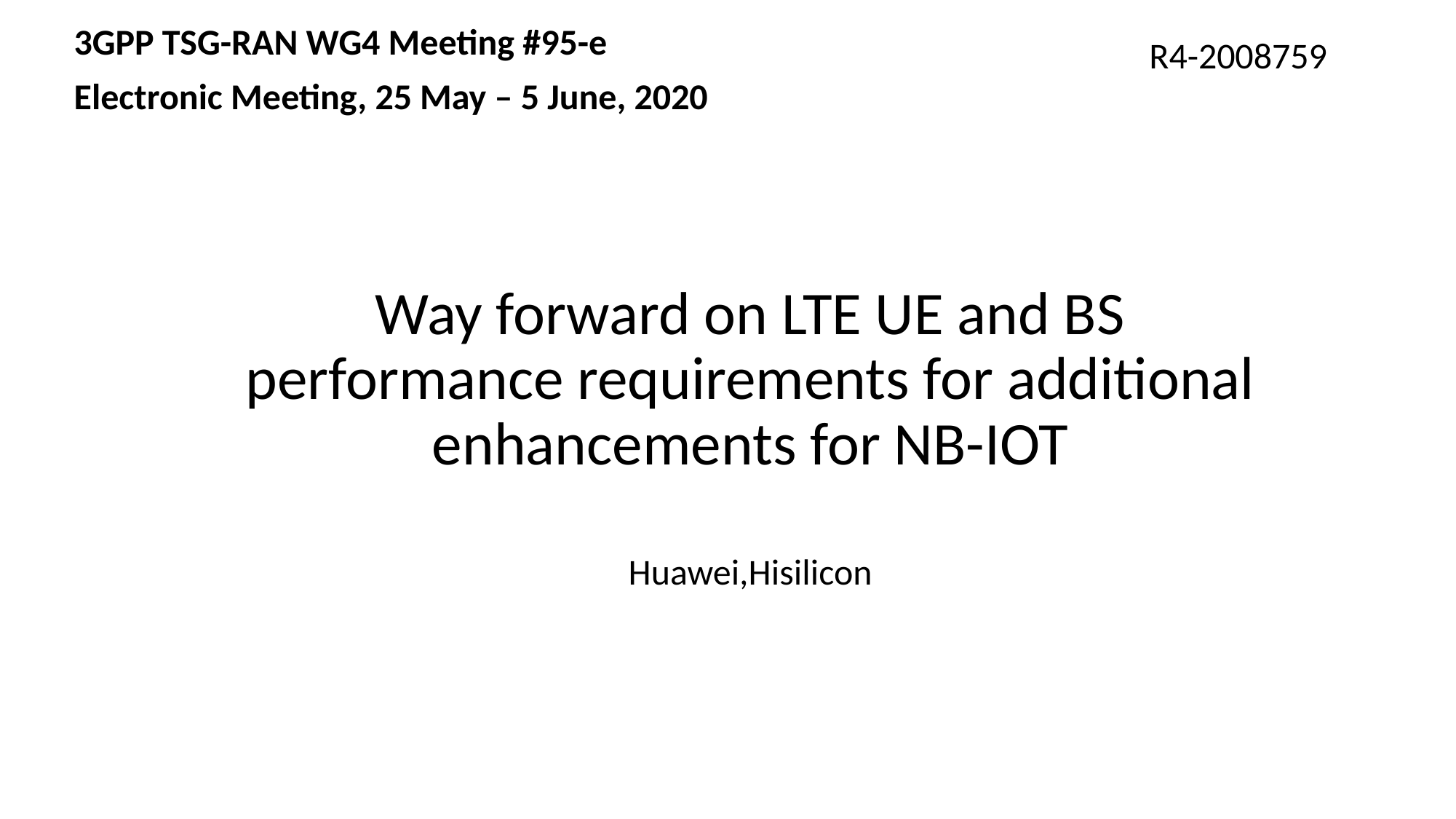

3GPP TSG-RAN WG4 Meeting #95-e
Electronic Meeting, 25 May – 5 June, 2020

R4-2008759
# Way forward on LTE UE and BS performance requirements for additional enhancements for NB-IOT
Huawei,Hisilicon